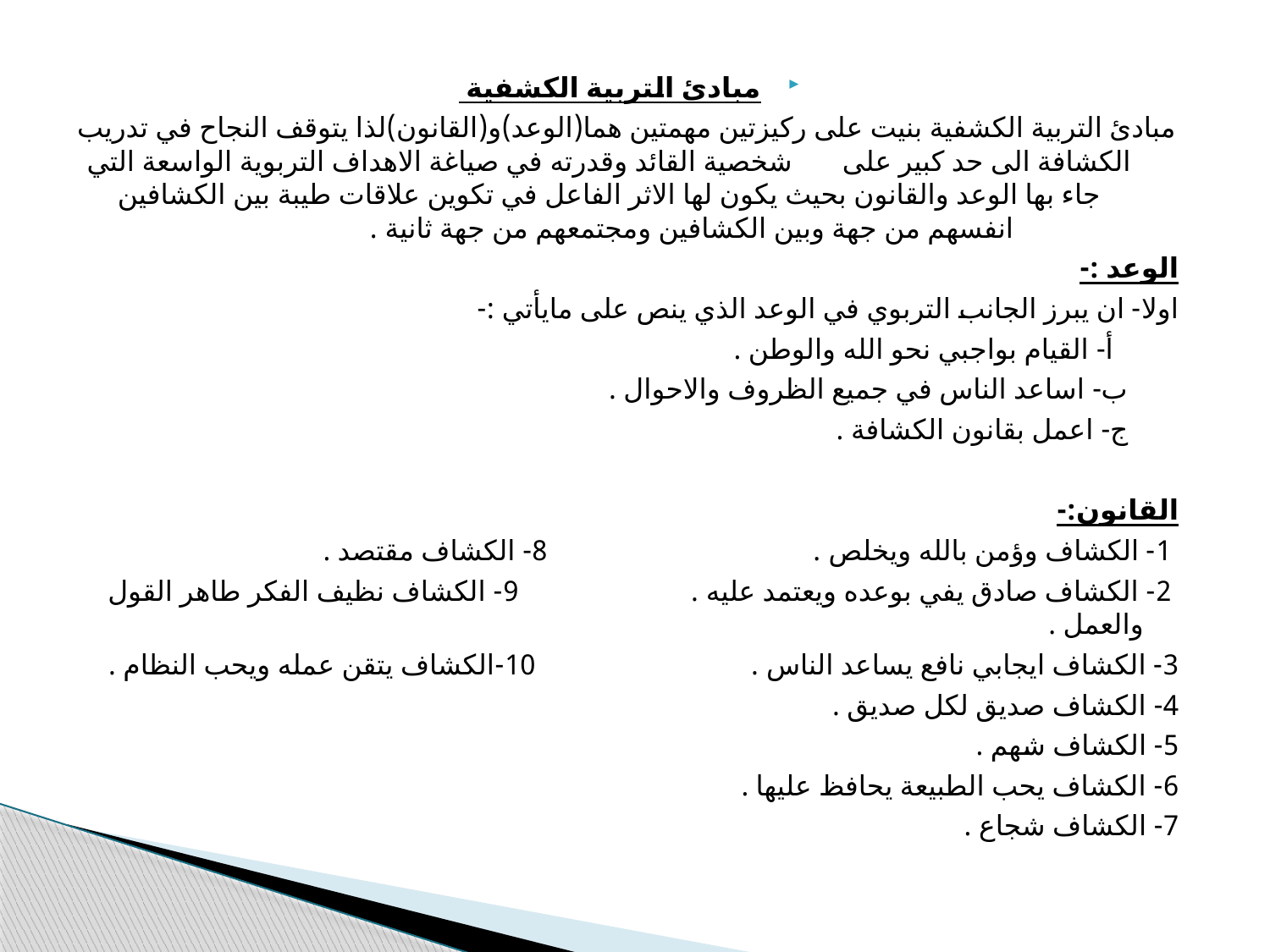

#
مبادئ التربية الكشفية
مبادئ التربية الكشفية بنيت على ركيزتين مهمتين هما(الوعد)و(القانون)لذا يتوقف النجاح في تدريب الكشافة الى حد كبير على       شخصية القائد وقدرته في صياغة الاهداف التربوية الواسعة التي جاء بها الوعد والقانون بحيث يكون لها الاثر الفاعل في تكوين علاقات طيبة بين الكشافين انفسهم من جهة وبين الكشافين ومجتمعهم من جهة ثانية .
الوعد :-
اولا- ان يبرز الجانب التربوي في الوعد الذي ينص على مايأتي :-
         أ- القيام بواجبي نحو الله والوطن .
       ب- اساعد الناس في جميع الظروف والاحوال .
       ج- اعمل بقانون الكشافة .

القانون:-
 1- الكشاف وؤمن بالله ويخلص .                                     8- الكشاف مقتصد .
 2- الكشاف صادق يفي بوعده ويعتمد عليه .                        9- الكشاف نظيف الفكر طاهر القول والعمل .
3- الكشاف ايجابي نافع يساعد الناس .                              10-الكشاف يتقن عمله ويحب النظام .
4- الكشاف صديق لكل صديق .
5- الكشاف شهم .
6- الكشاف يحب الطبيعة يحافظ عليها .
7- الكشاف شجاع .